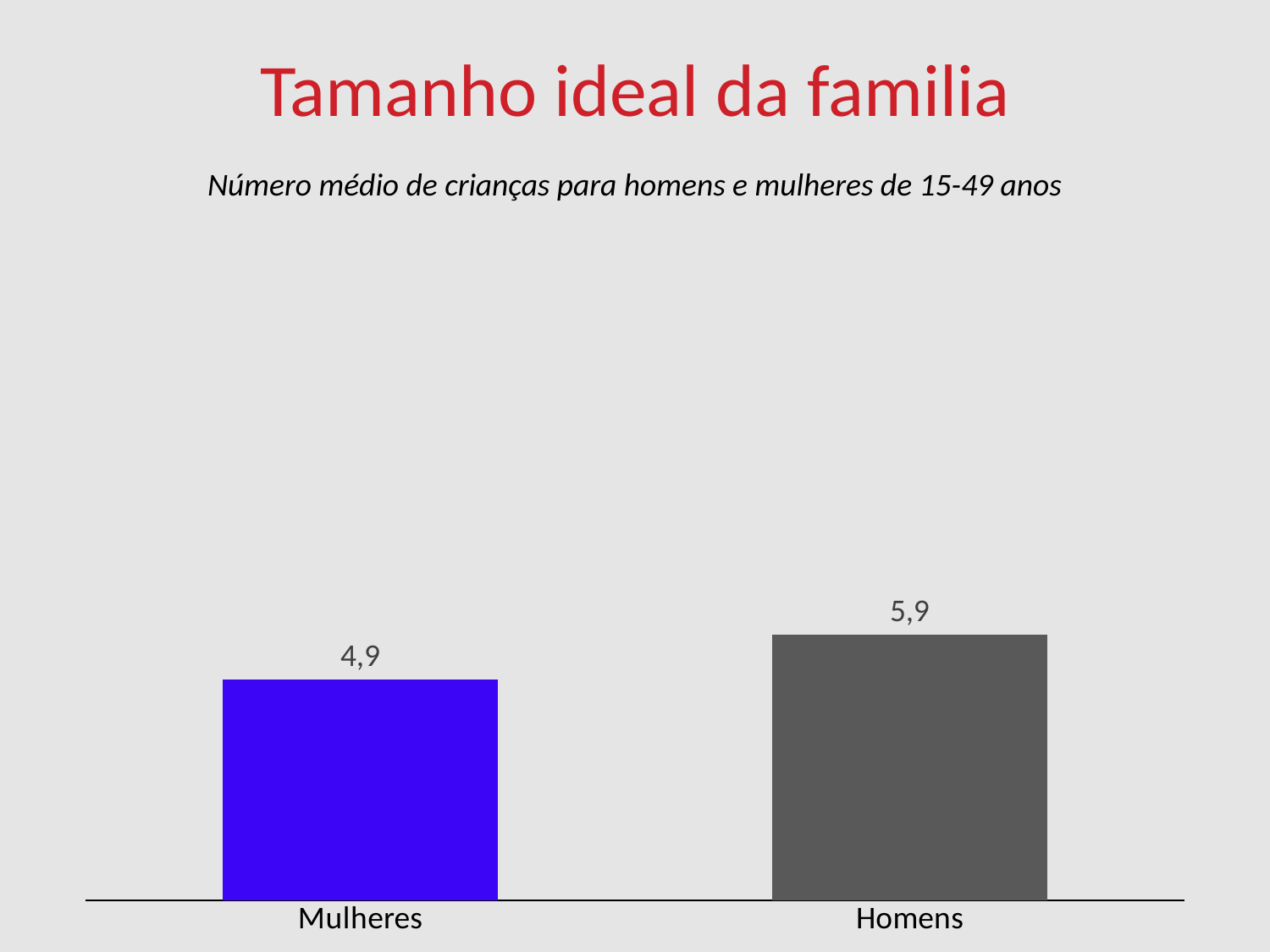

Tamanho ideal da familia
Número médio de crianças para homens e mulheres de 15-49 anos

### Chart

| Category | Column1 |
|---|---|
| Mulheres | 4.9 |
| Homens | 5.9 |